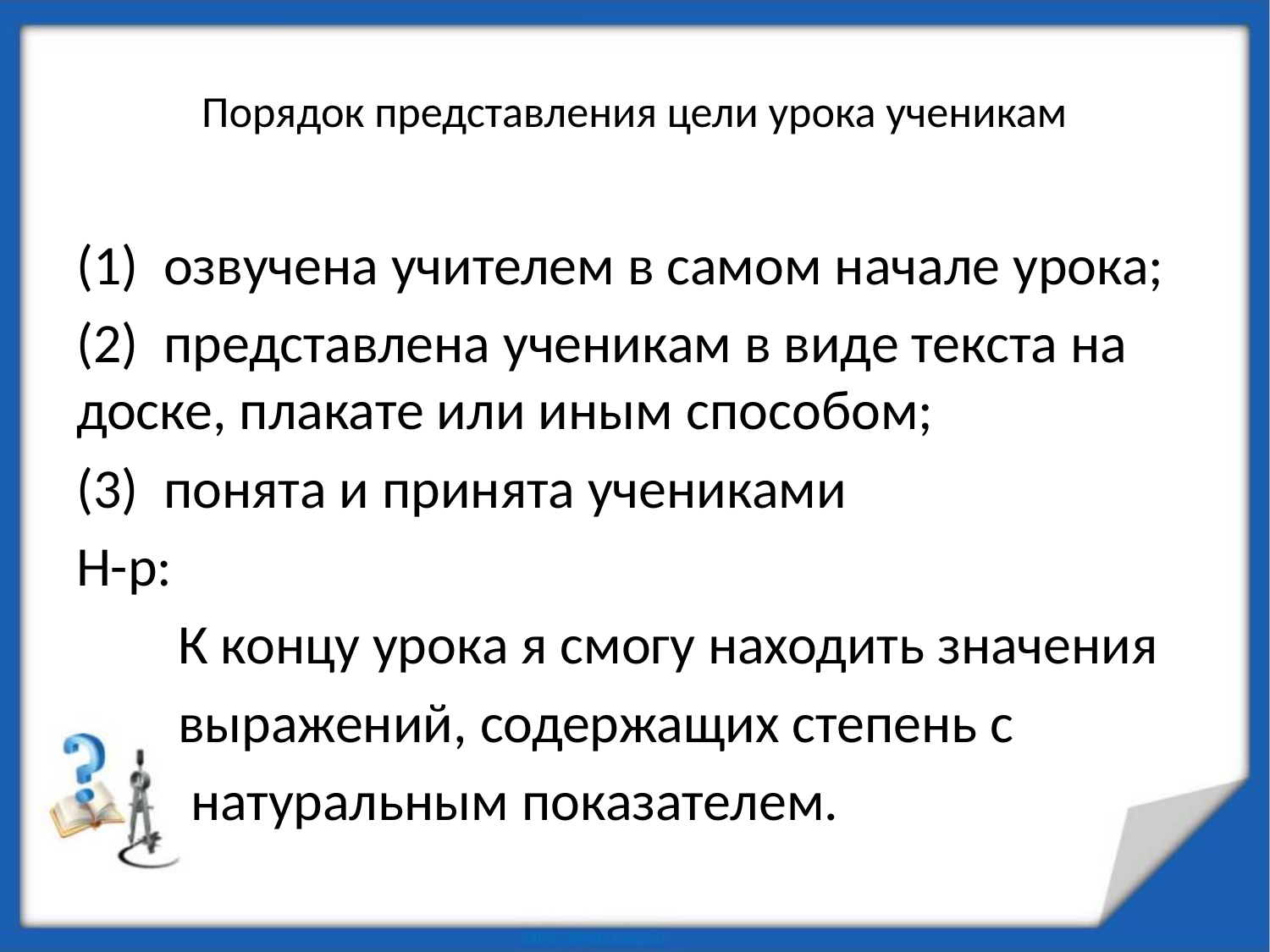

# Порядок представления цели урока ученикам
(1)  озвучена учителем в самом начале урока;
(2)  представлена ученикам в виде текста на доске, плакате или иным способом;
(3)  понята и принята учениками
Н-р:
        К концу урока я смогу находить значения
        выражений, содержащих степень с
         натуральным показателем.